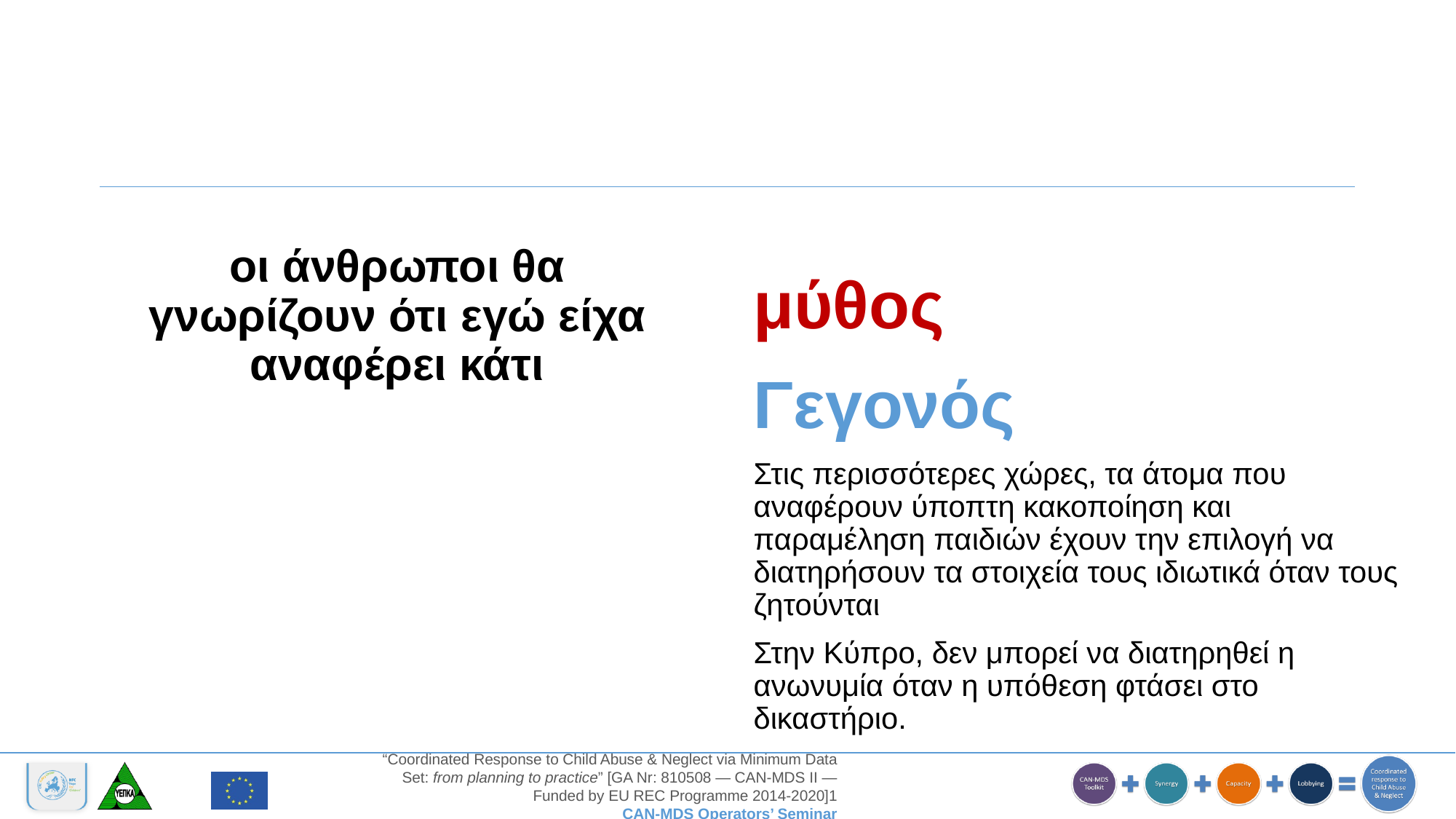

οι άνθρωποι θα γνωρίζουν ότι εγώ είχα αναφέρει κάτι
μύθος
Γεγονός
Στις περισσότερες χώρες, τα άτομα που αναφέρουν ύποπτη κακοποίηση και παραμέληση παιδιών έχουν την επιλογή να διατηρήσουν τα στοιχεία τους ιδιωτικά όταν τους ζητούνται
Στην Κύπρο, δεν μπορεί να διατηρηθεί η ανωνυμία όταν η υπόθεση φτάσει στο δικαστήριο.